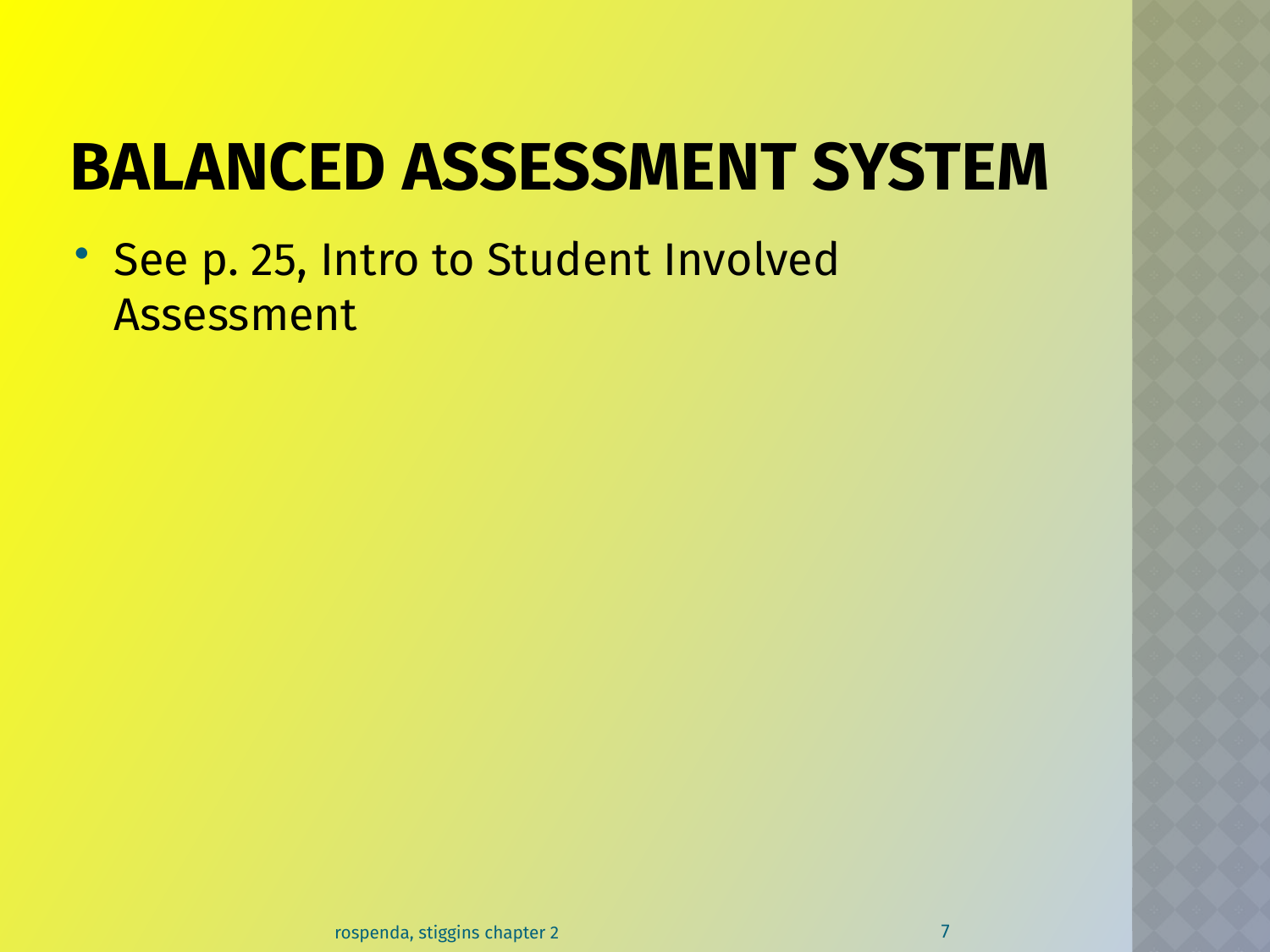

# Balanced assessment system
See p. 25, Intro to Student Involved Assessment
7
rospenda, stiggins chapter 2